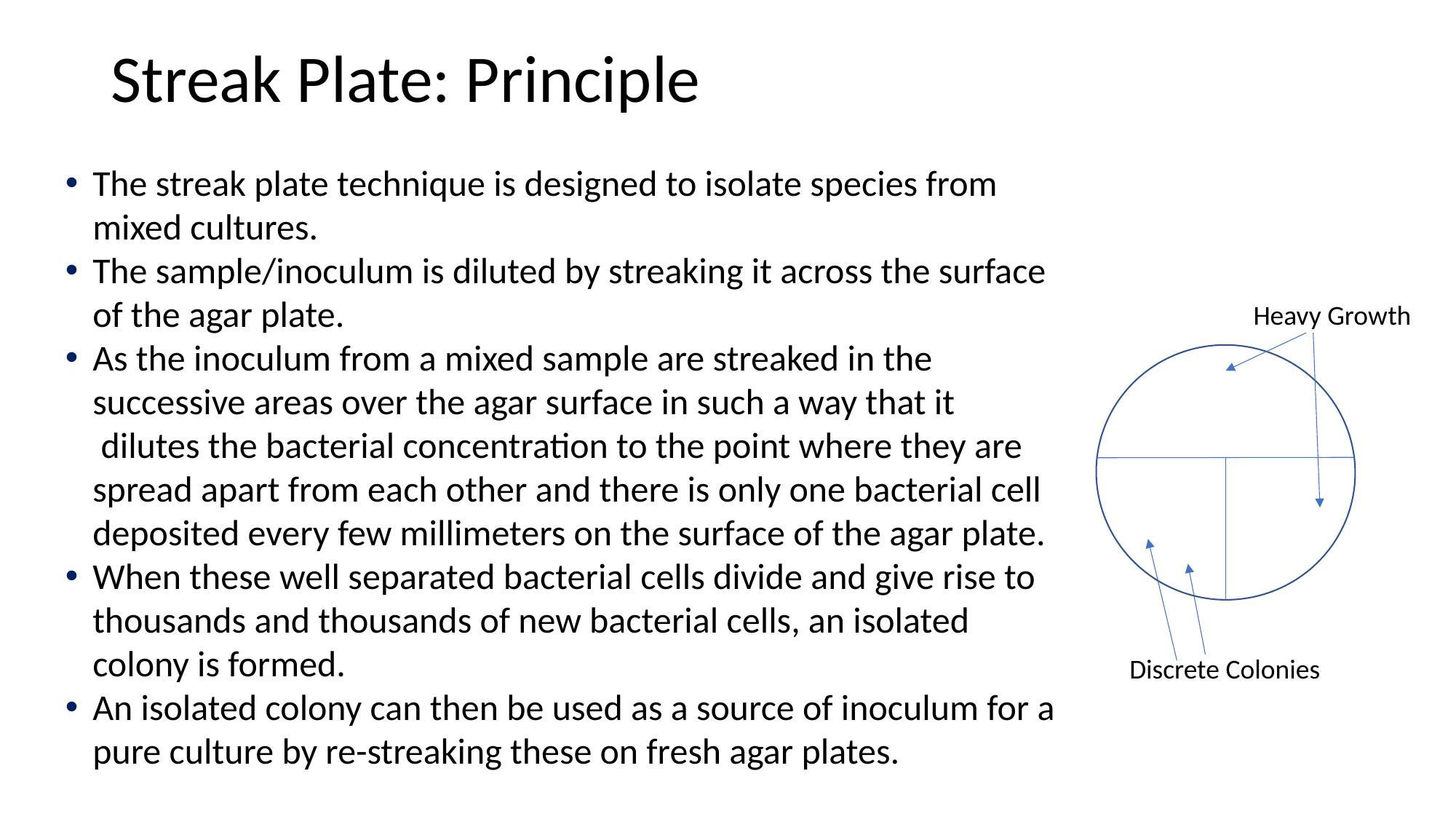

# Streak Plate: Principle
The streak plate technique is designed to isolate species from mixed cultures.
The sample/inoculum is diluted by streaking it across the surface of the agar plate.
As the inoculum from a mixed sample are streaked in the successive areas over the agar surface in such a way that it  dilutes the bacterial concentration to the point where they are spread apart from each other and there is only one bacterial cell deposited every few millimeters on the surface of the agar plate.
When these well separated bacterial cells divide and give rise to thousands and thousands of new bacterial cells, an isolated colony is formed.
An isolated colony can then be used as a source of inoculum for a pure culture by re-streaking these on fresh agar plates.
Heavy Growth

Discrete Colonies